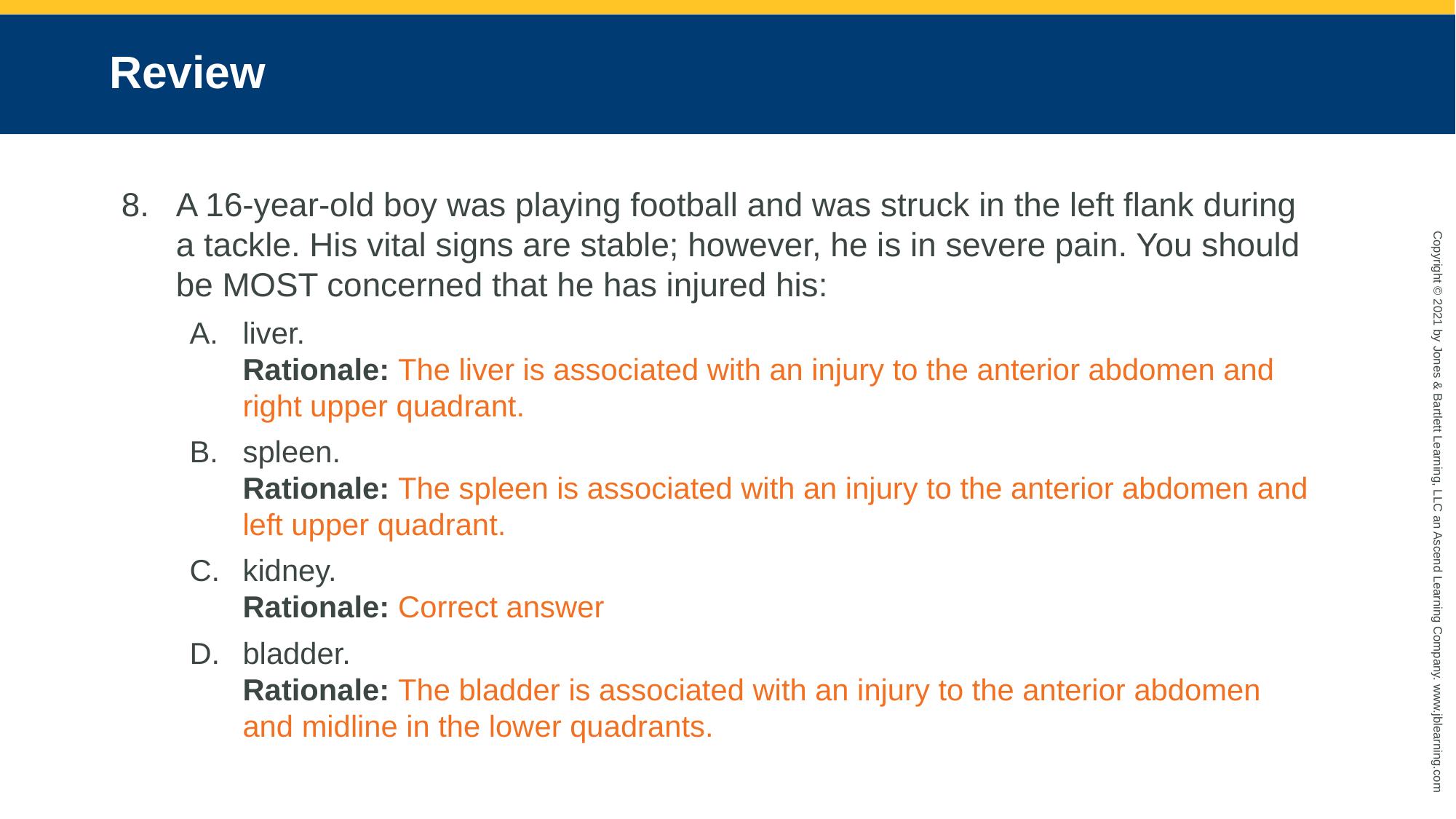

# Review
A 16-year-old boy was playing football and was struck in the left flank during a tackle. His vital signs are stable; however, he is in severe pain. You should be MOST concerned that he has injured his:
liver.
Rationale: The liver is associated with an injury to the anterior abdomen and right upper quadrant.
spleen.
Rationale: The spleen is associated with an injury to the anterior abdomen and left upper quadrant.
kidney.
Rationale: Correct answer
bladder.
Rationale: The bladder is associated with an injury to the anterior abdomen and midline in the lower quadrants.